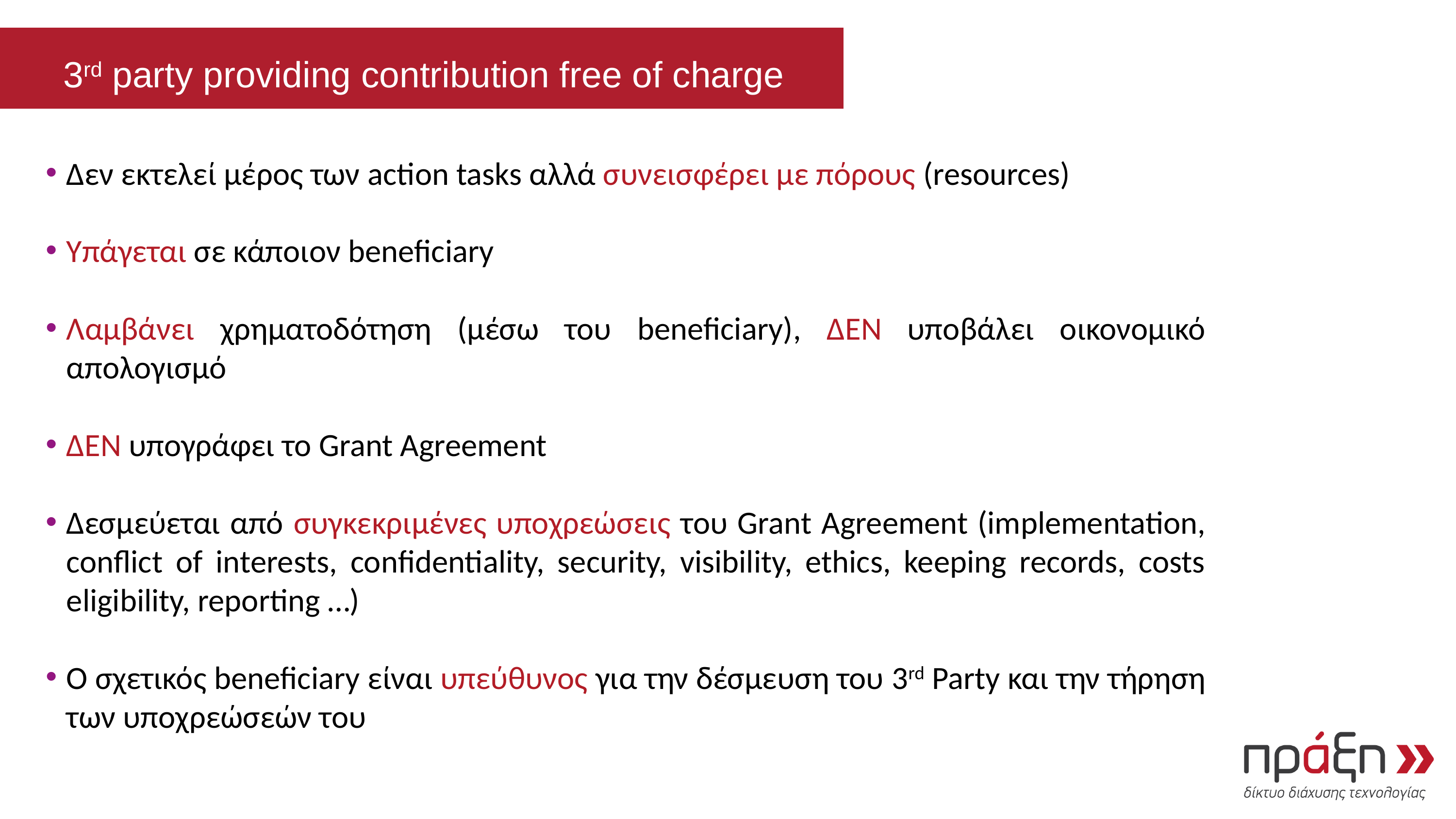

3rd party providing contribution free of charge
Δεν εκτελεί μέρος των action tasks αλλά συνεισφέρει με πόρους (resources)

Υπάγεται σε κάποιον beneficiary

Λαμβάνει χρηματοδότηση (μέσω του beneficiary), ΔΕΝ υποβάλει οικονομικό απολογισμό

ΔΕΝ υπογράφει το Grant Agreement

Δεσμεύεται από συγκεκριμένες υποχρεώσεις του Grant Agreement (implementation, conflict of interests, confidentiality, security, visibility, ethics, keeping records, costs eligibility, reporting …)

Ο σχετικός beneficiary είναι υπεύθυνος για την δέσμευση του 3rd Party και την τήρηση των υποχρεώσεών του